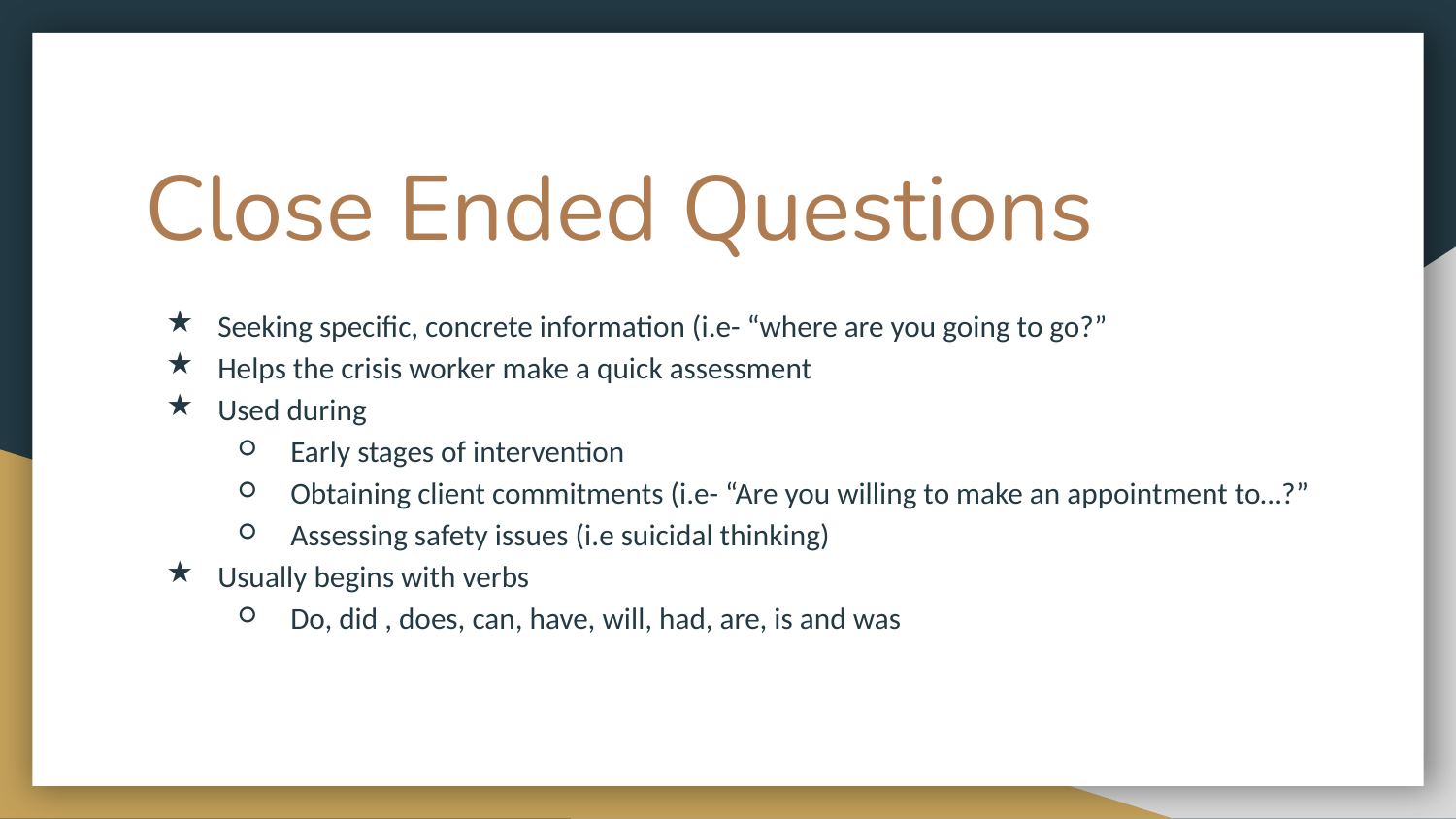

# Close Ended Questions
Seeking specific, concrete information (i.e- “where are you going to go?”
Helps the crisis worker make a quick assessment
Used during
Early stages of intervention
Obtaining client commitments (i.e- “Are you willing to make an appointment to…?”
Assessing safety issues (i.e suicidal thinking)
Usually begins with verbs
Do, did , does, can, have, will, had, are, is and was